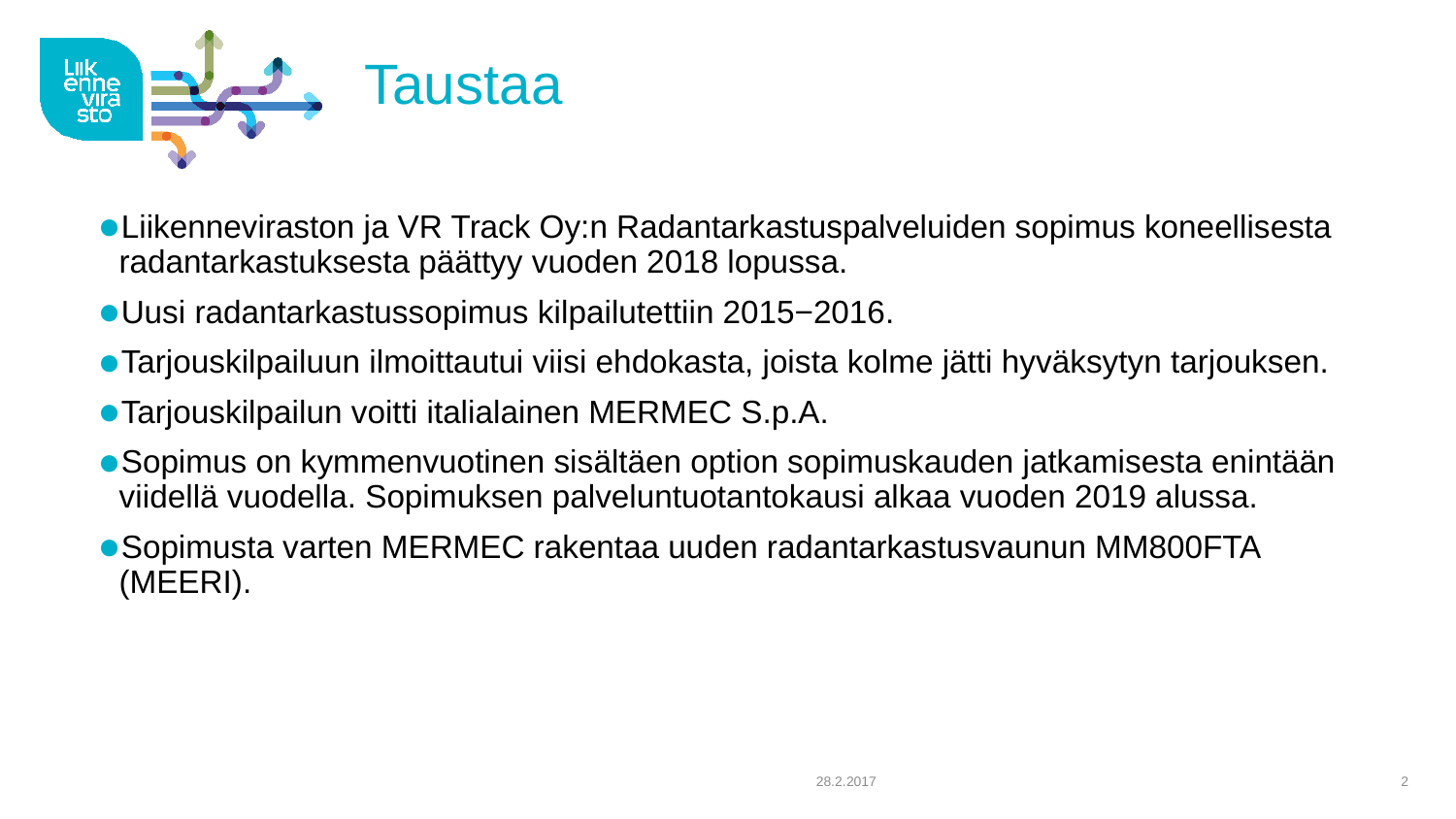

# Taustaa
Liikenneviraston ja VR Track Oy:n Radantarkastuspalveluiden sopimus koneellisesta radantarkastuksesta päättyy vuoden 2018 lopussa.
Uusi radantarkastussopimus kilpailutettiin 2015−2016.
Tarjouskilpailuun ilmoittautui viisi ehdokasta, joista kolme jätti hyväksytyn tarjouksen.
Tarjouskilpailun voitti italialainen MERMEC S.p.A.
Sopimus on kymmenvuotinen sisältäen option sopimuskauden jatkamisesta enintään viidellä vuodella. Sopimuksen palveluntuotantokausi alkaa vuoden 2019 alussa.
Sopimusta varten MERMEC rakentaa uuden radantarkastusvaunun MM800FTA (MEERI).
28.2.2017

2